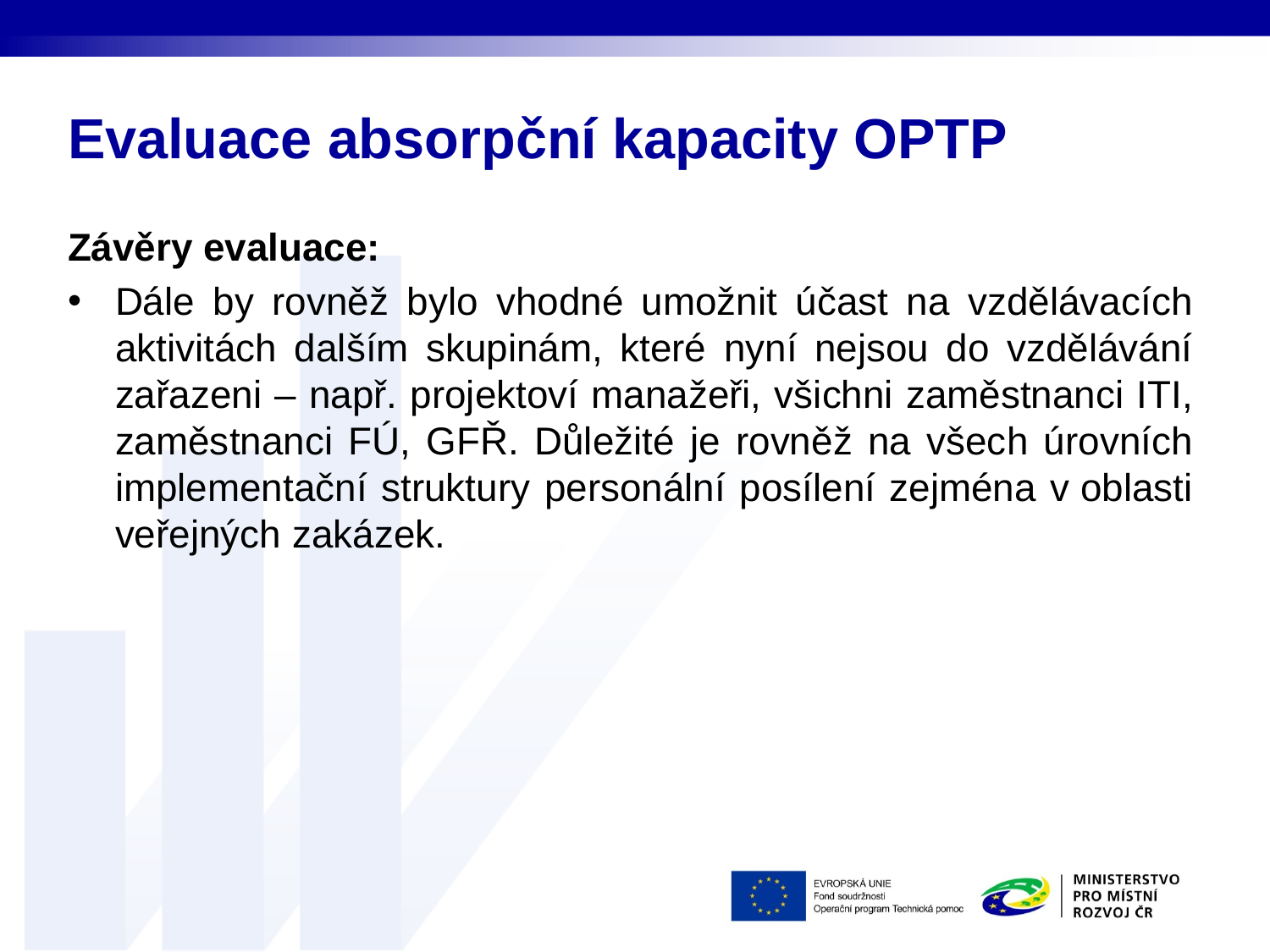

# Evaluace absorpční kapacity OPTP
Závěry evaluace:
Dále by rovněž bylo vhodné umožnit účast na vzdělávacích aktivitách dalším skupinám, které nyní nejsou do vzdělávání zařazeni – např. projektoví manažeři, všichni zaměstnanci ITI, zaměstnanci FÚ, GFŘ. Důležité je rovněž na všech úrovních implementační struktury personální posílení zejména v oblasti veřejných zakázek.